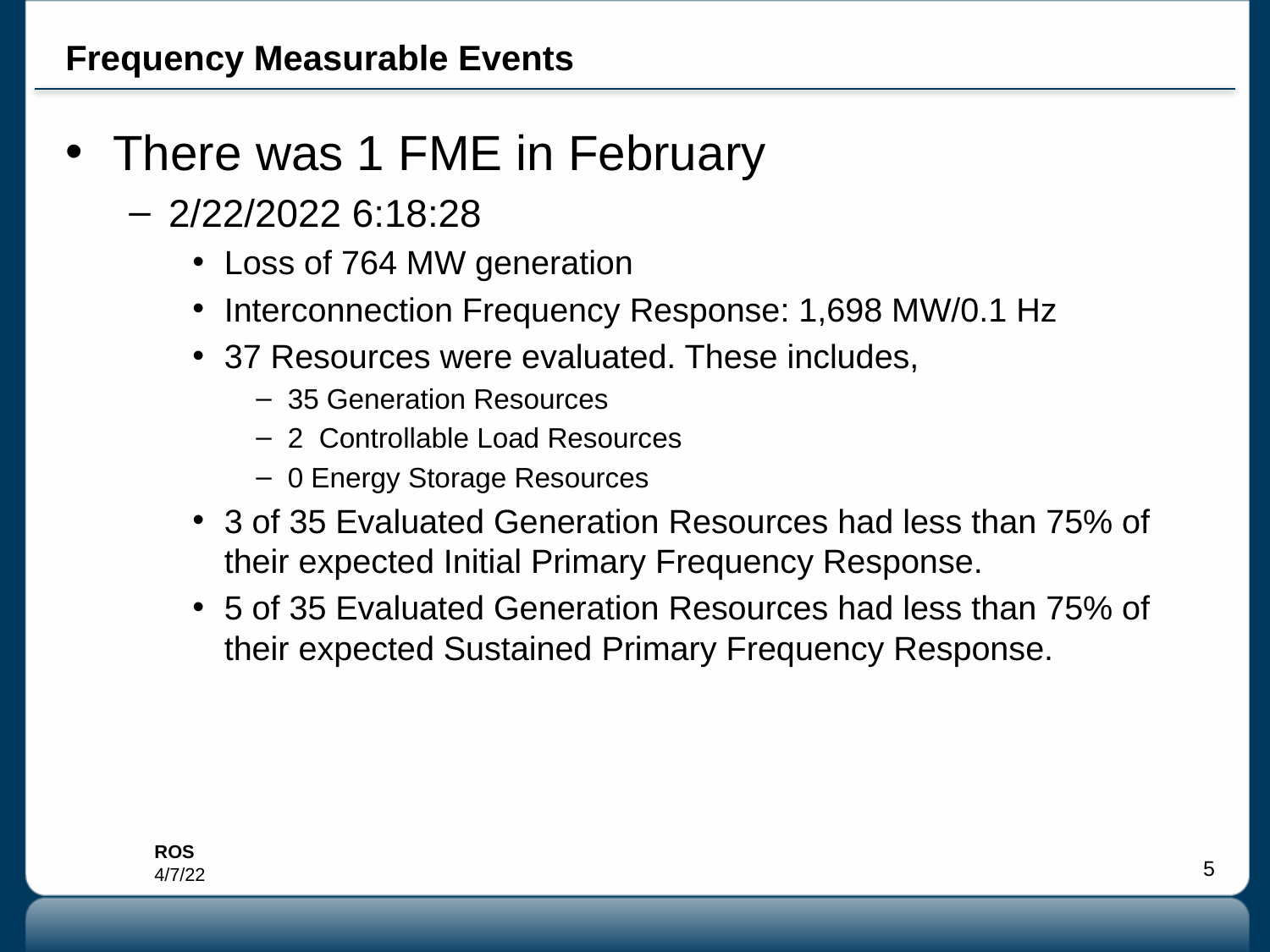

# Frequency Measurable Events
There was 1 FME in February
2/22/2022 6:18:28
Loss of 764 MW generation
Interconnection Frequency Response: 1,698 MW/0.1 Hz
37 Resources were evaluated. These includes,
35 Generation Resources
2  Controllable Load Resources
0 Energy Storage Resources
3 of 35 Evaluated Generation Resources had less than 75% of their expected Initial Primary Frequency Response.
5 of 35 Evaluated Generation Resources had less than 75% of their expected Sustained Primary Frequency Response.